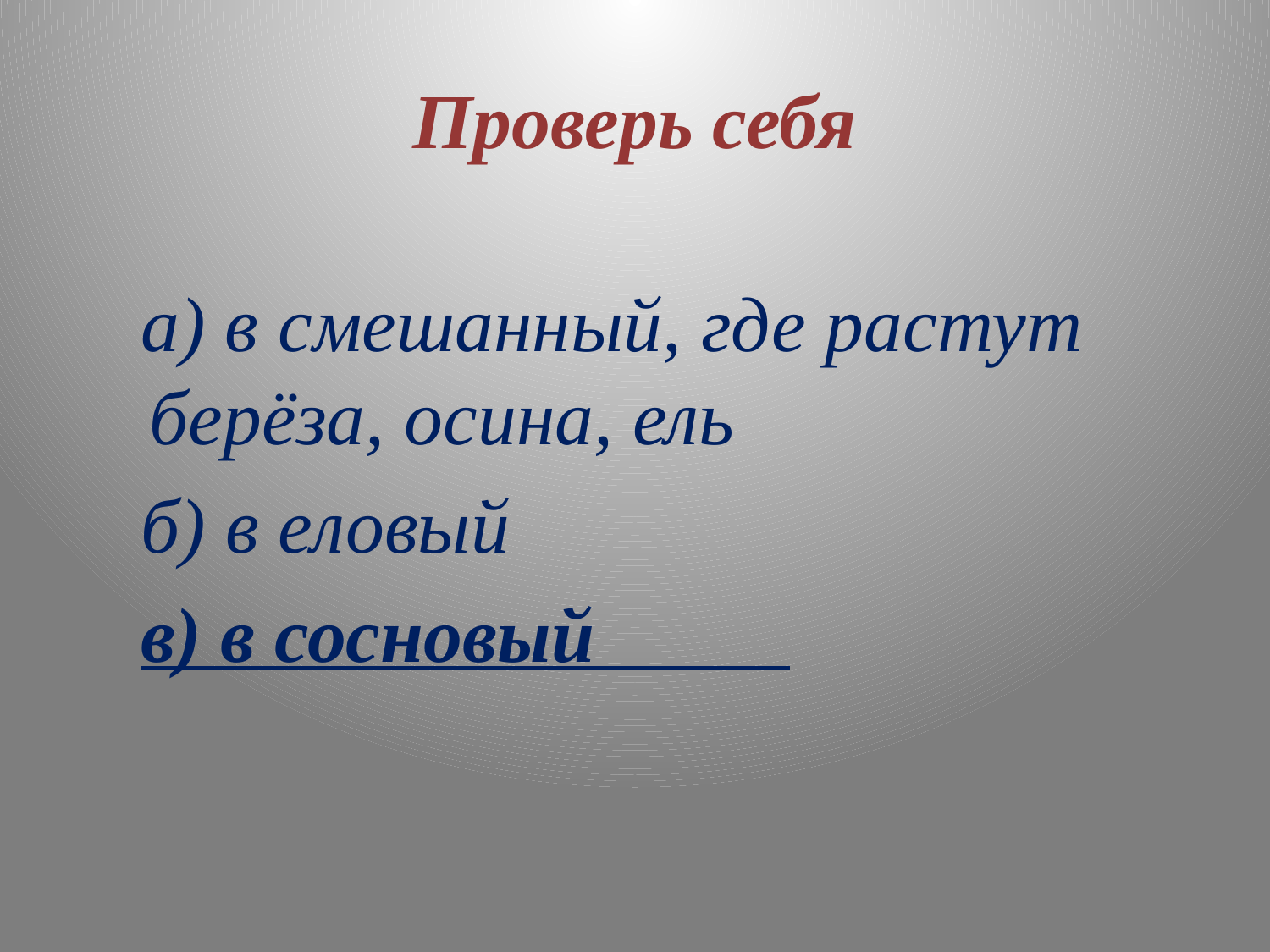

# Проверь себя
  а) в смешанный, где растут берёза, осина, ель
  б) в еловый
  в) в сосновый